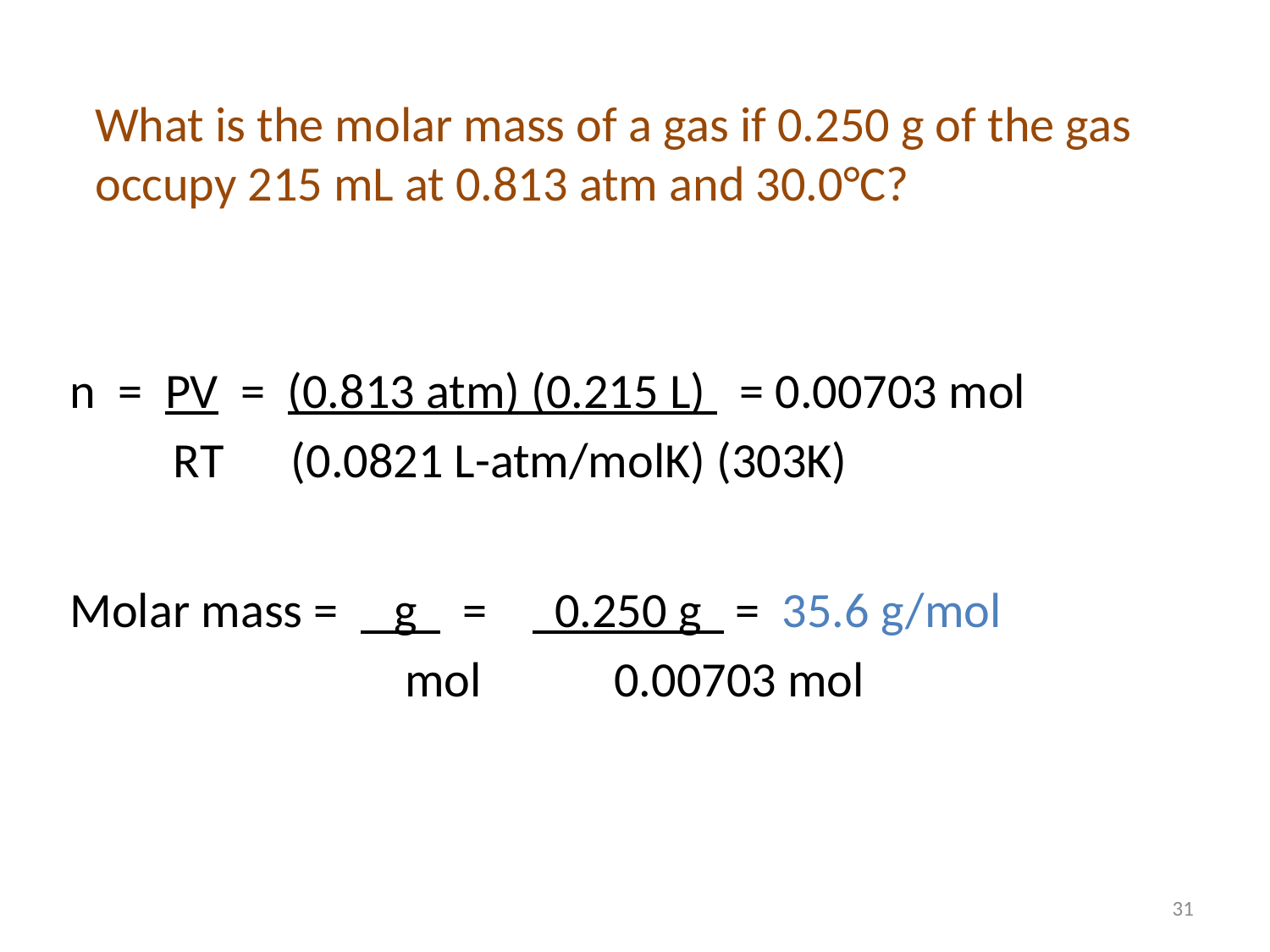

What is the molar mass of a gas if 0.250 g of the gas occupy 215 mL at 0.813 atm and 30.0°C?

  n  =  PV  =  (0.813 atm) (0.215 L)   = 0.00703 mol
	       RT      (0.0821 L-atm/molK) (303K)

  Molar mass =     g    =      0.250 g   =  35.6 g/mol
			     mol	 0.00703 mol

31